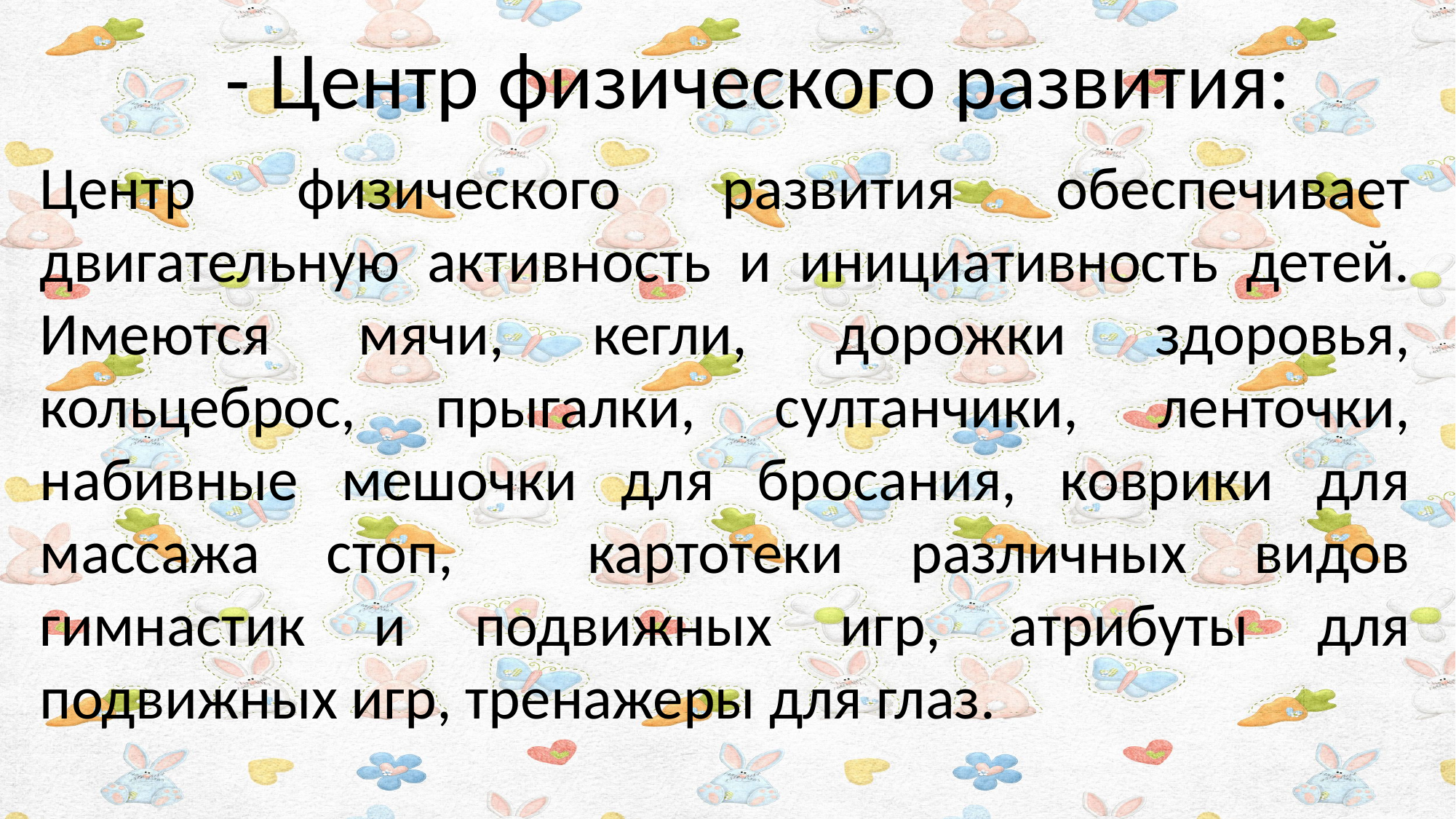

- Центр физического развития:
Центр физического развития обеспечивает двигательную активность и инициативность детей. Имеются мячи, кегли, дорожки здоровья, кольцеброс, прыгалки, султанчики, ленточки, набивные мешочки для бросания, коврики для массажа стоп,  картотеки различных видов гимнастик и подвижных игр, атрибуты для подвижных игр, тренажеры для глаз.